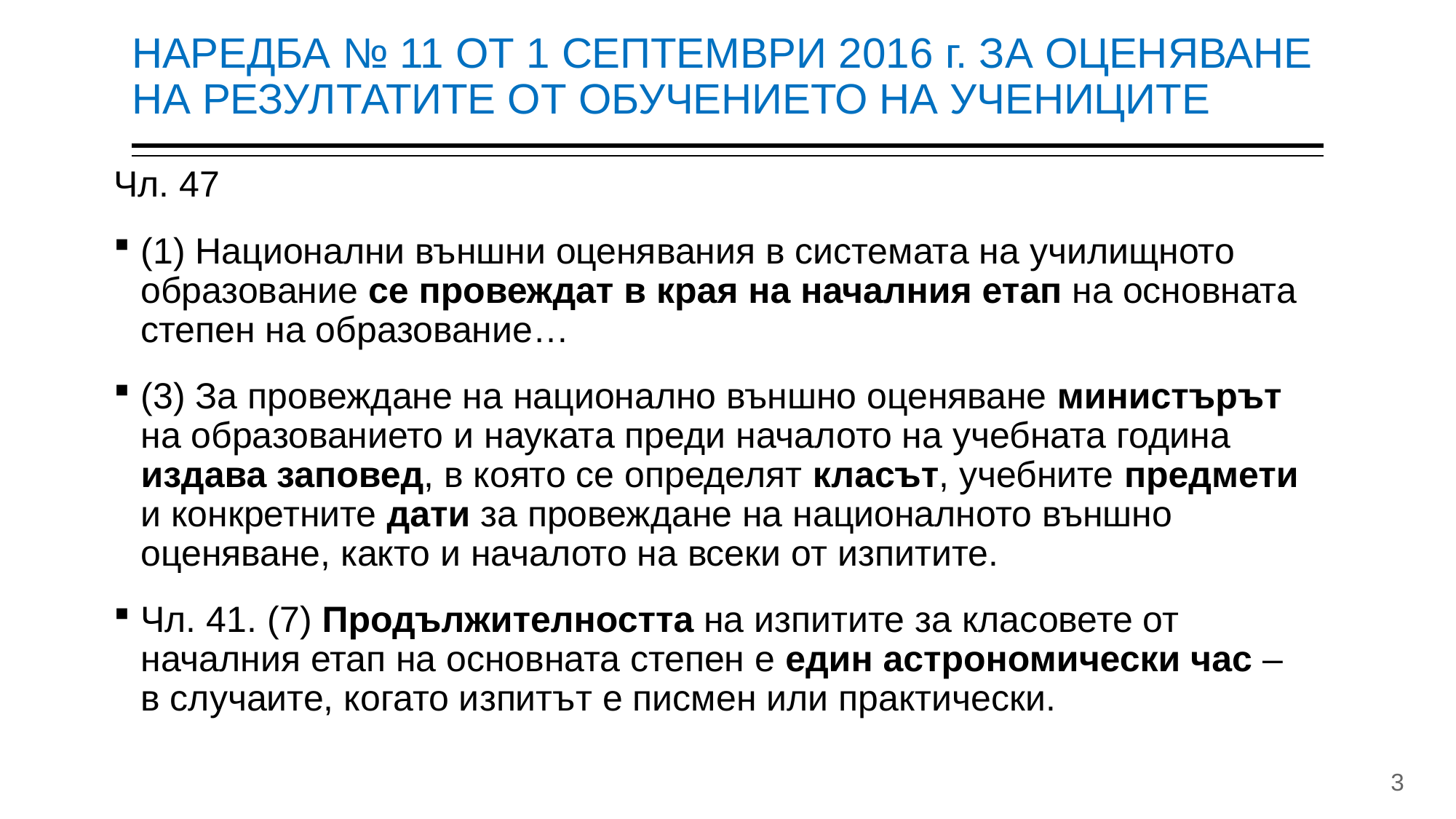

# НАРЕДБА № 11 ОТ 1 СЕПТЕМВРИ 2016 г. ЗА ОЦЕНЯВАНЕ НА РЕЗУЛТАТИТЕ ОТ ОБУЧЕНИЕТО НА УЧЕНИЦИТЕ
Чл. 47
(1) Национални външни оценявания в системата на училищното образование се провеждат в края на началния етап на основната степен на образование…
(3) За провеждане на национално външно оценяване министърът на образованието и науката преди началото на учебната година издава заповед, в която се определят класът, учебните предмети и конкретните дати за провеждане на националното външно оценяване, както и началото на всеки от изпитите.
Чл. 41. (7) Продължителността на изпитите за класовете от началния етап на основната степен е един астрономически час – в случаите, когато изпитът е писмен или практически.
3